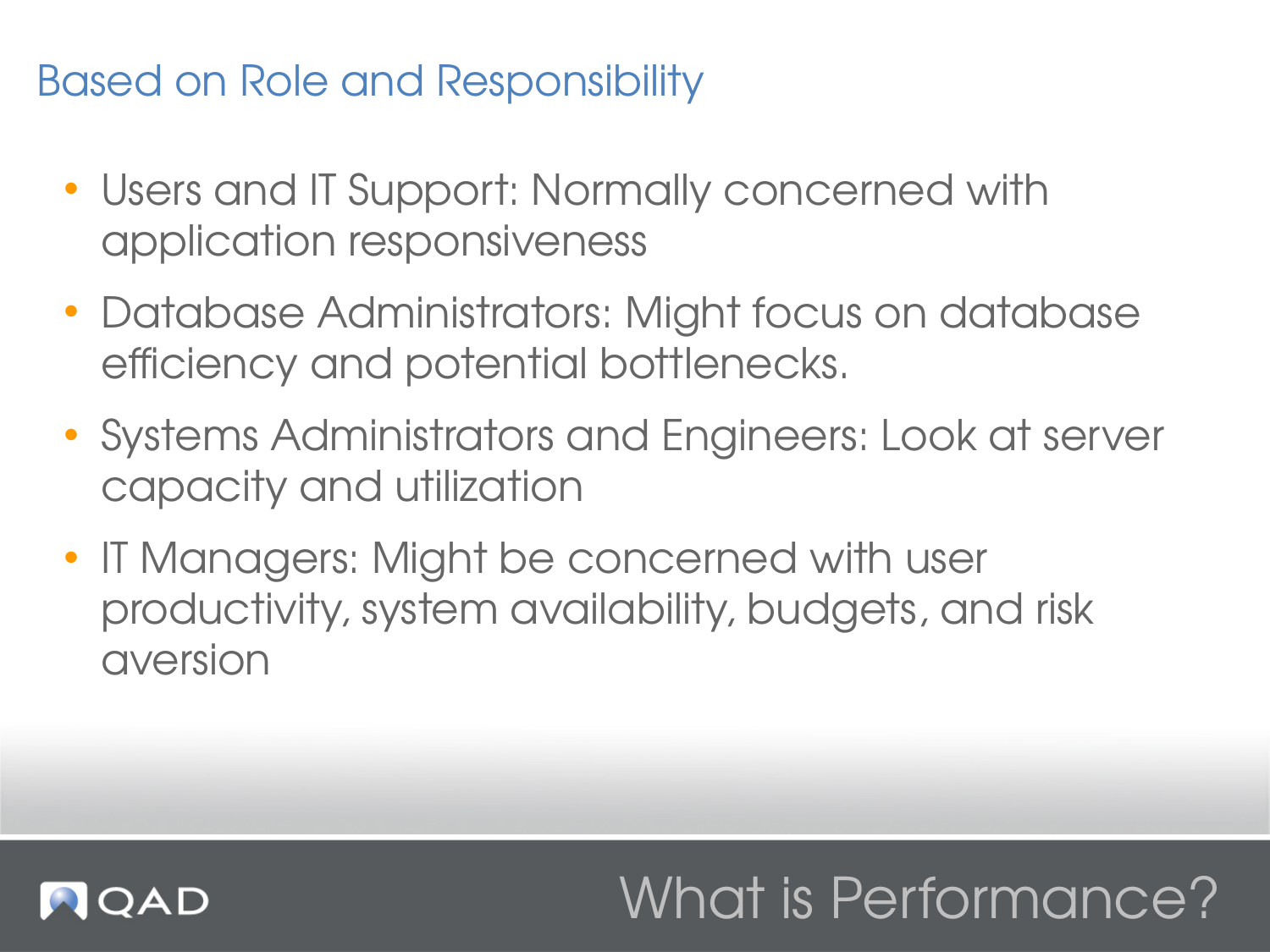

Based on Role and Responsibility
Users and IT Support: Normally concerned with application responsiveness
Database Administrators: Might focus on database efficiency and potential bottlenecks.
Systems Administrators and Engineers: Look at server capacity and utilization
IT Managers: Might be concerned with user productivity, system availability, budgets, and risk aversion

# What is Performance?